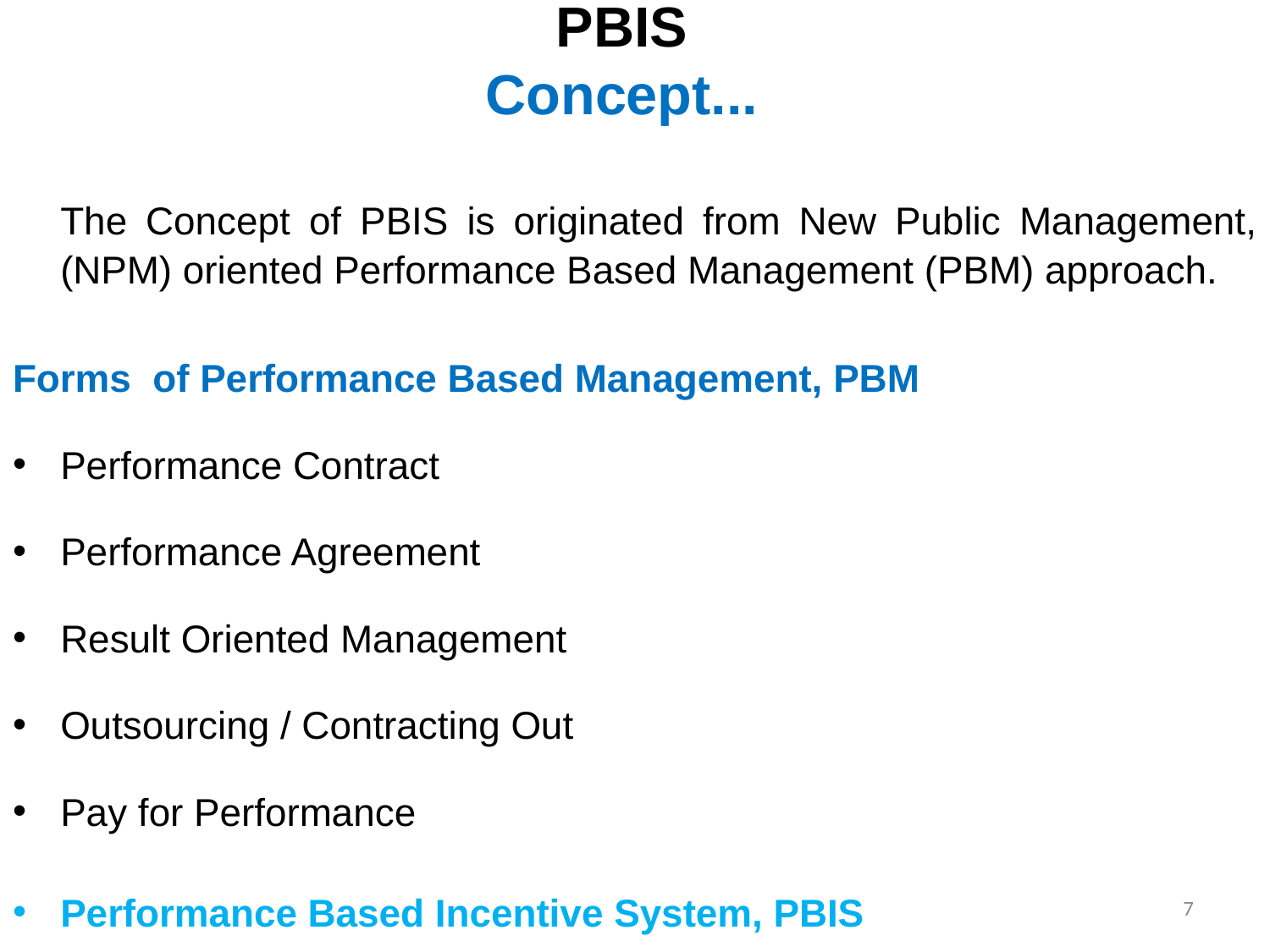

# PBIS Concept...

	The Concept of PBIS is originated from New Public Management, (NPM) oriented Performance Based Management (PBM) approach.

Forms  of Performance Based Management, PBM
Performance Contract
Performance Agreement
Result Oriented Management
Outsourcing / Contracting Out
Pay for Performance
Performance Based Incentive System, PBIS

7